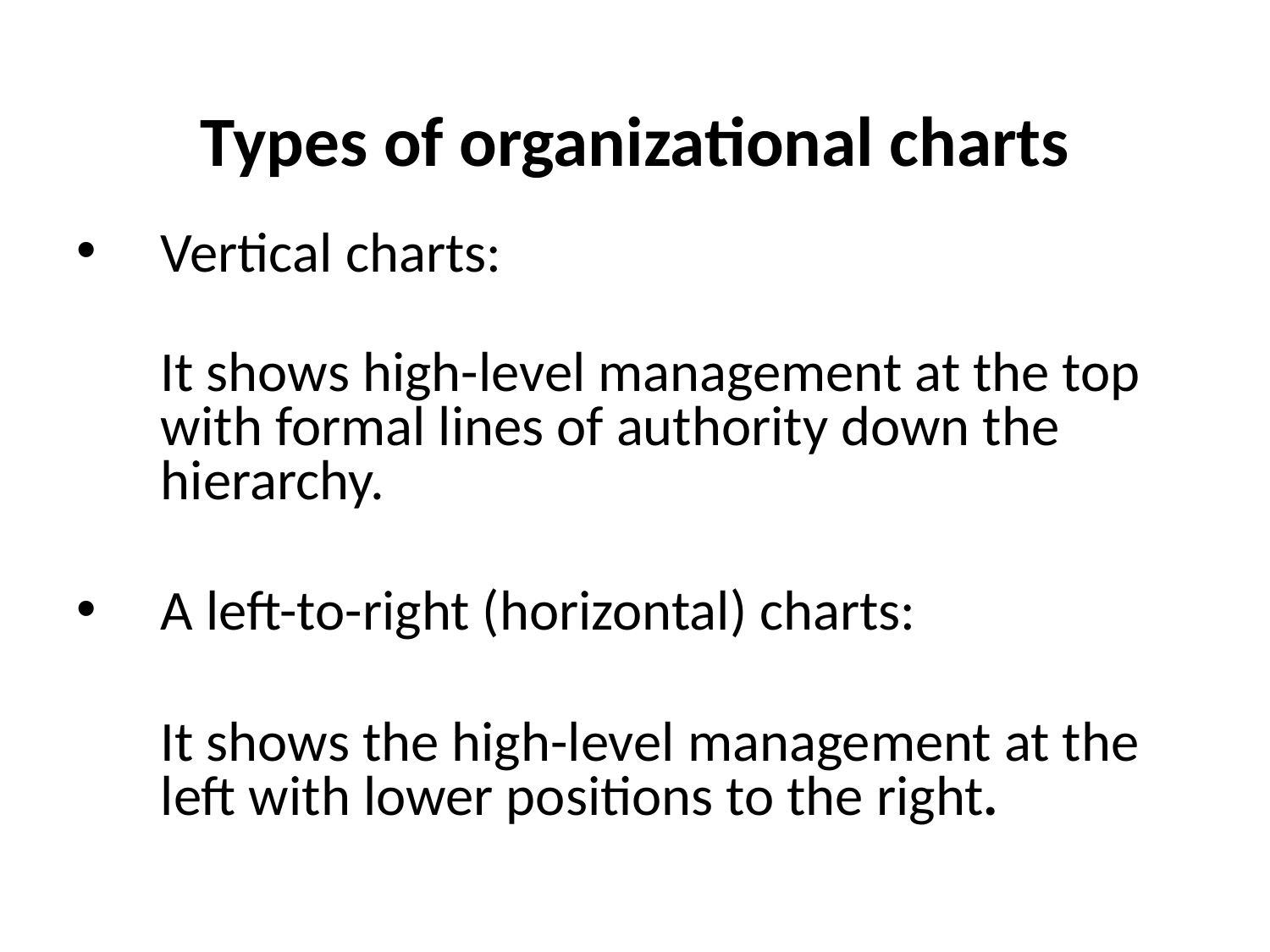

# Types of organizational charts
Vertical charts:
It shows high-level management at the top with formal lines of authority down the hierarchy.

A left-to-right (horizontal) charts:

	It shows the high-level management at the left with lower positions to the right.